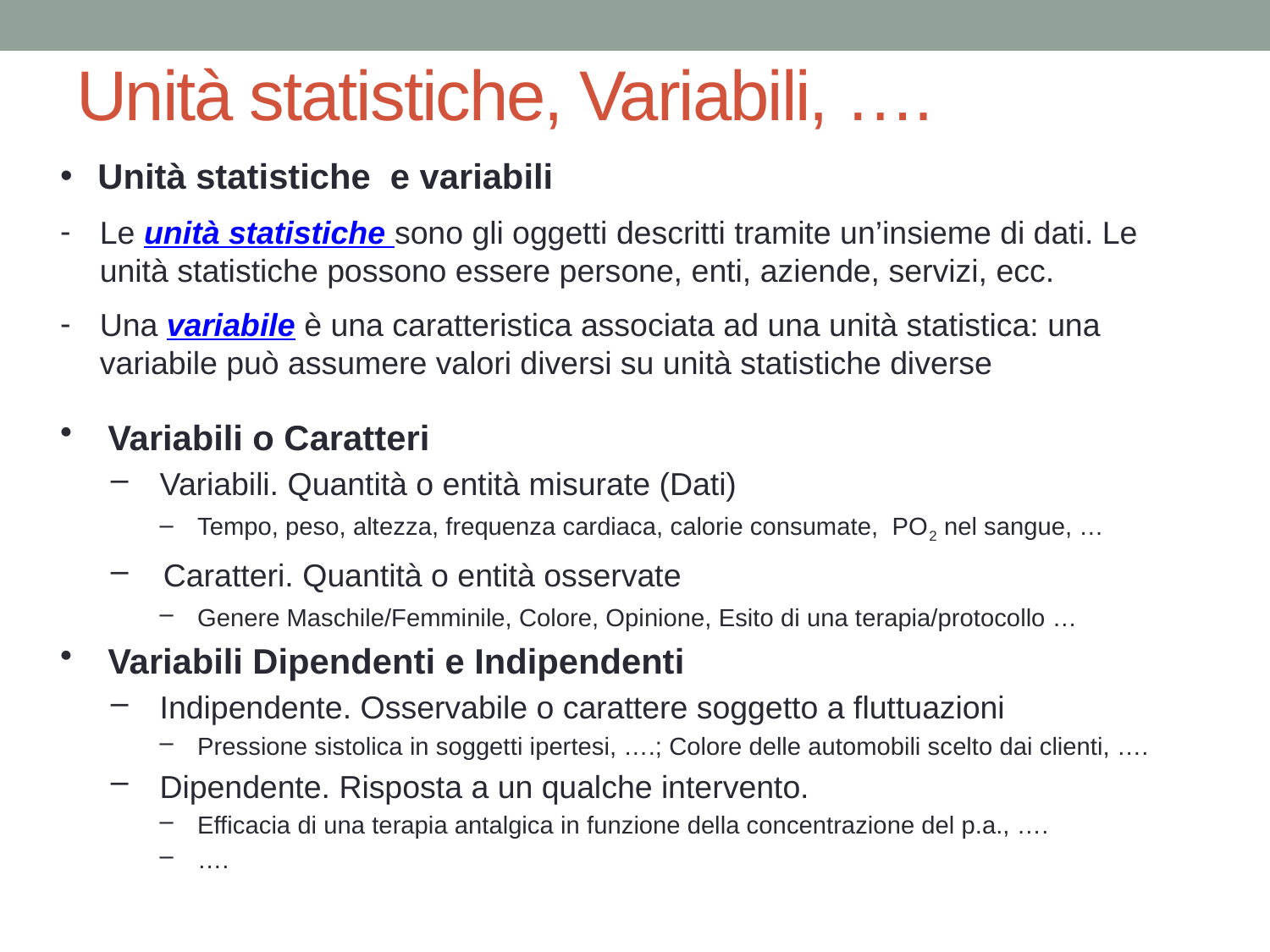

# Unità statistiche, Variabili, ….
Unità statistiche  e variabili
Le unità statistiche sono gli oggetti descritti tramite un’insieme di dati. Le unità statistiche possono essere persone, enti, aziende, servizi, ecc.
Una variabile è una caratteristica associata ad una unità statistica: una variabile può assumere valori diversi su unità statistiche diverse
Variabili o Caratteri
Variabili. Quantità o entità misurate (Dati)
Tempo, peso, altezza, frequenza cardiaca, calorie consumate,  PO2 nel sangue, …
Caratteri. Quantità o entità osservate
Genere Maschile/Femminile, Colore, Opinione, Esito di una terapia/protocollo …
Variabili Dipendenti e Indipendenti
Indipendente. Osservabile o carattere soggetto a fluttuazioni
Pressione sistolica in soggetti ipertesi, ….; Colore delle automobili scelto dai clienti, ….
Dipendente. Risposta a un qualche intervento.
Efficacia di una terapia antalgica in funzione della concentrazione del p.a., ….
….